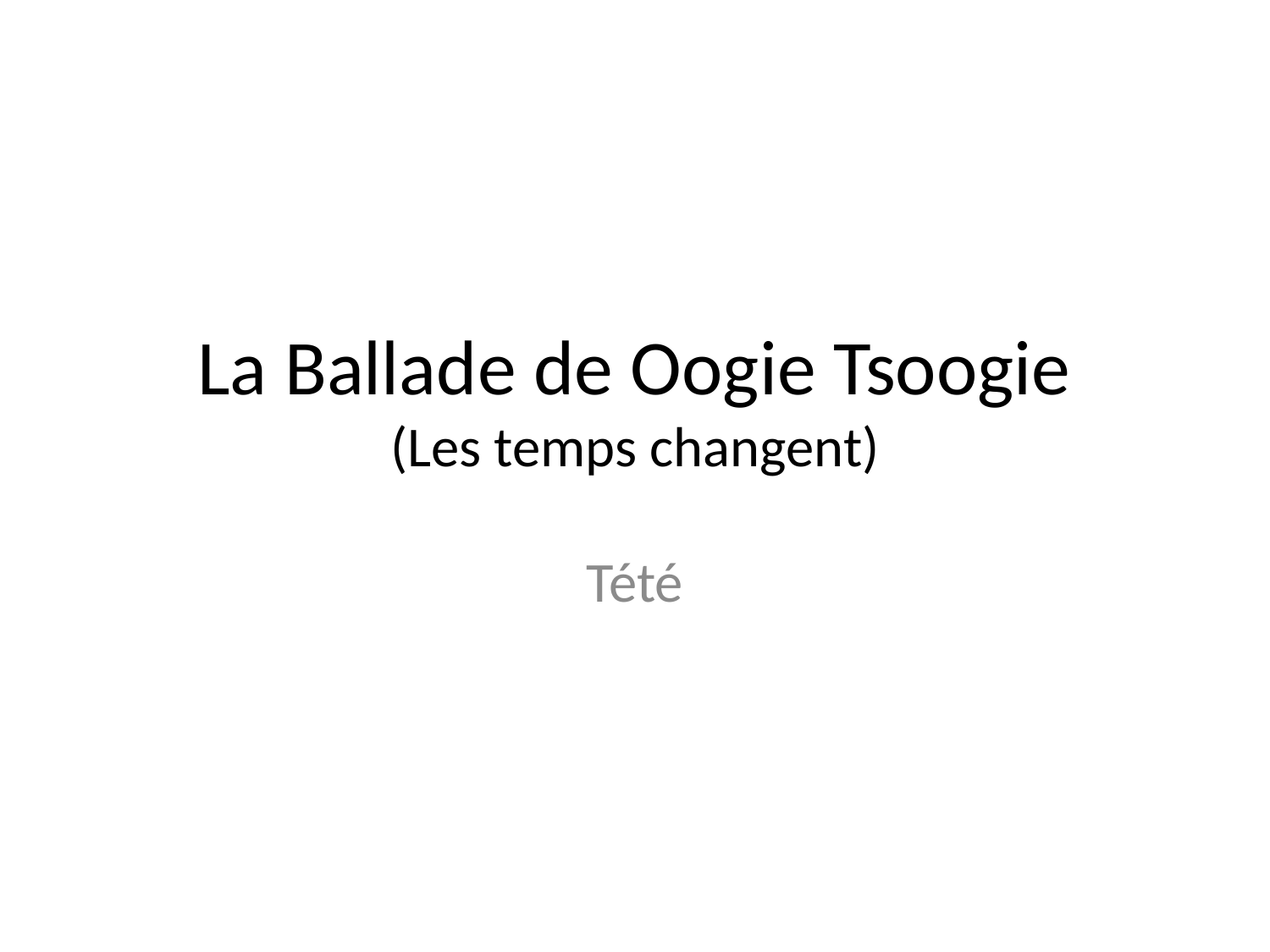

# La Ballade de Oogie Tsoogie (Les temps changent)
Tété